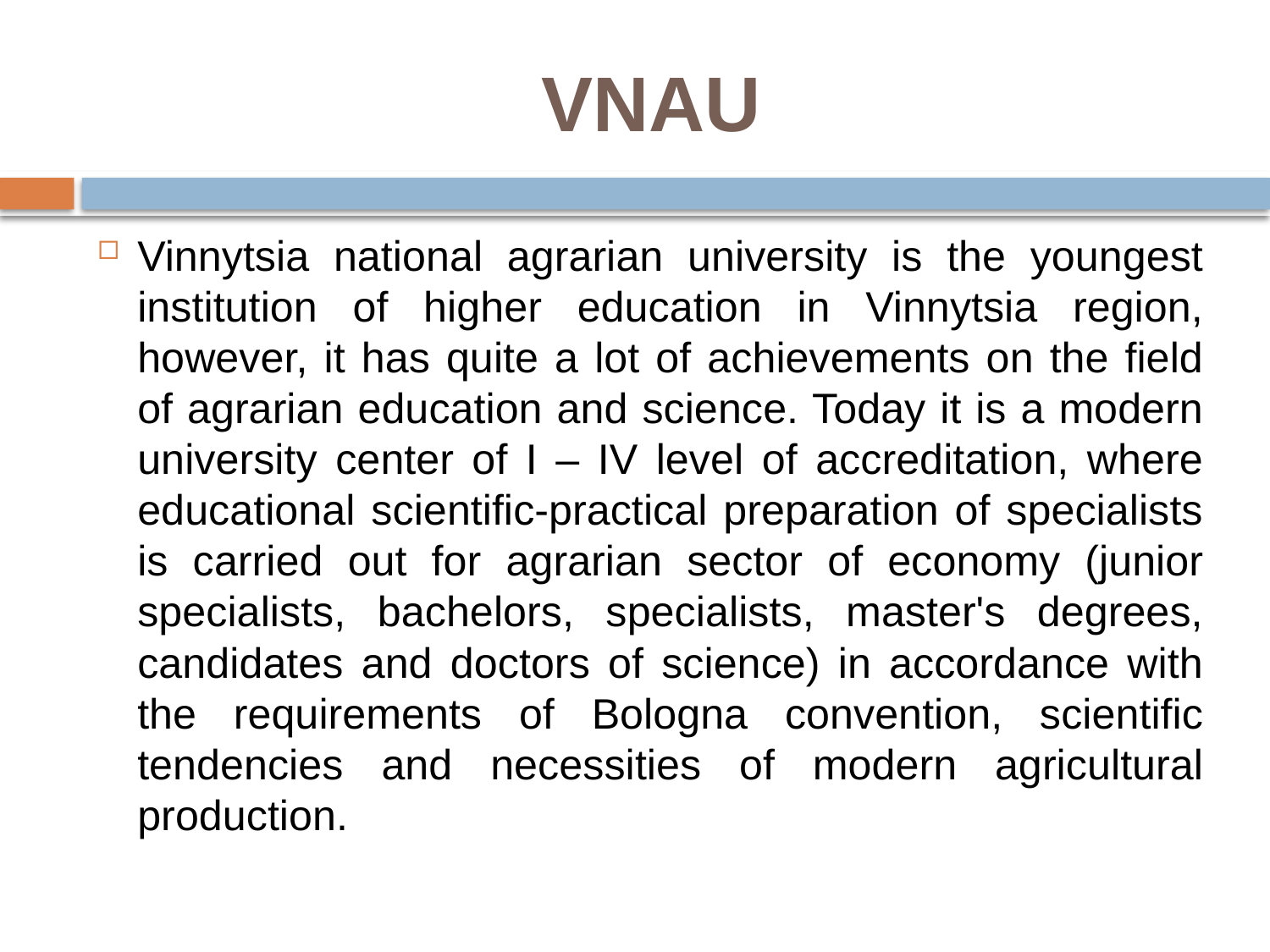

# VNAU
Vinnytsia national agrarian university is the youngest institution of higher education in Vinnytsia region, however, it has quite a lot of achievements on the field of agrarian education and science. Today it is a modern university center of I – IV level of accreditation, where educational scientific-practical preparation of specialists is carried out for agrarian sector of economy (junior specialists, bachelors, specialists, master's degrees, candidates and doctors of science) in accordance with the requirements of Bologna convention, scientific tendencies and necessities of modern agricultural production.